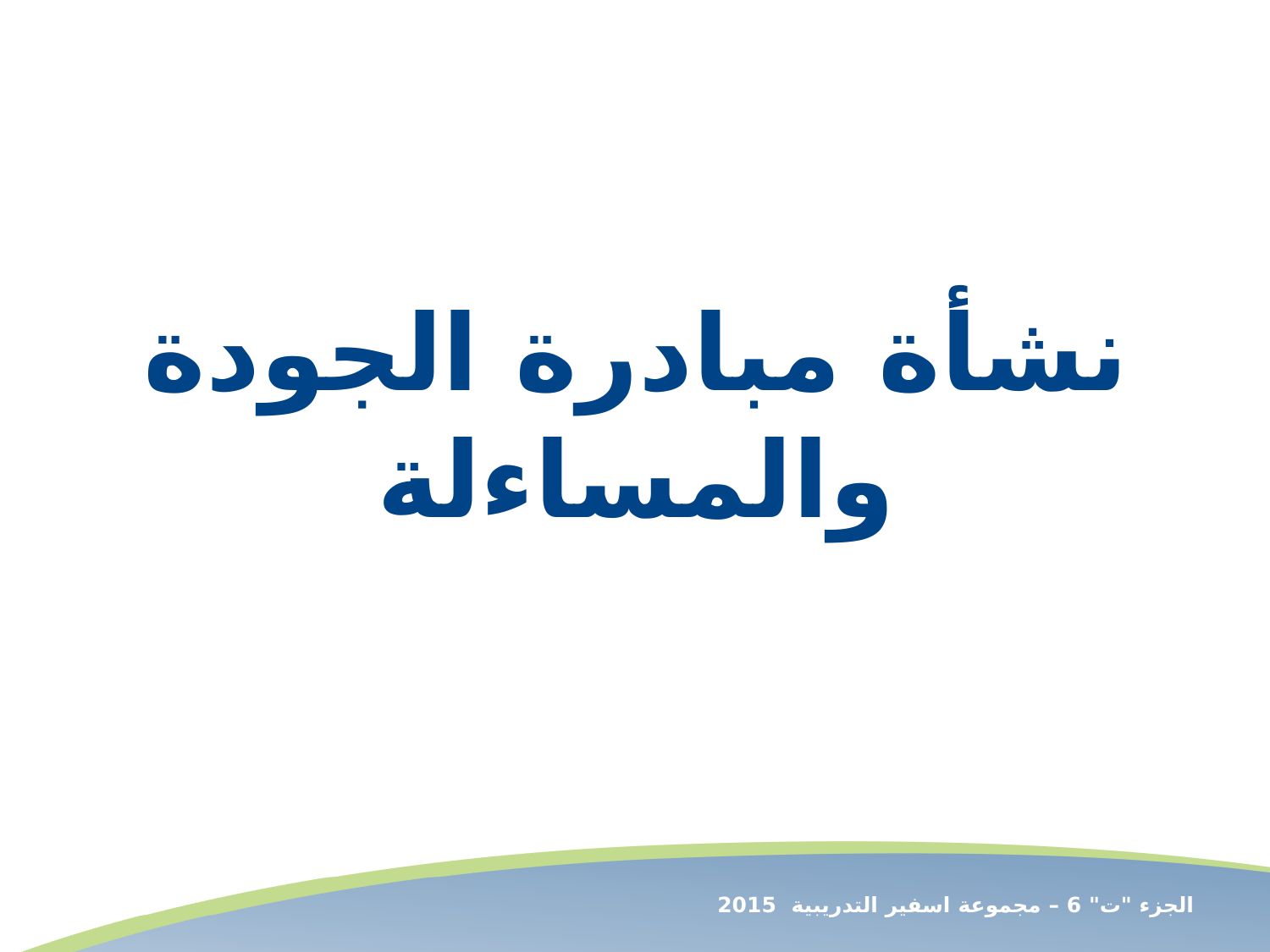

# نشأة مبادرة الجودة والمساءلة
الجزء "ت" 6 – مجموعة اسفير التدريبية  2015